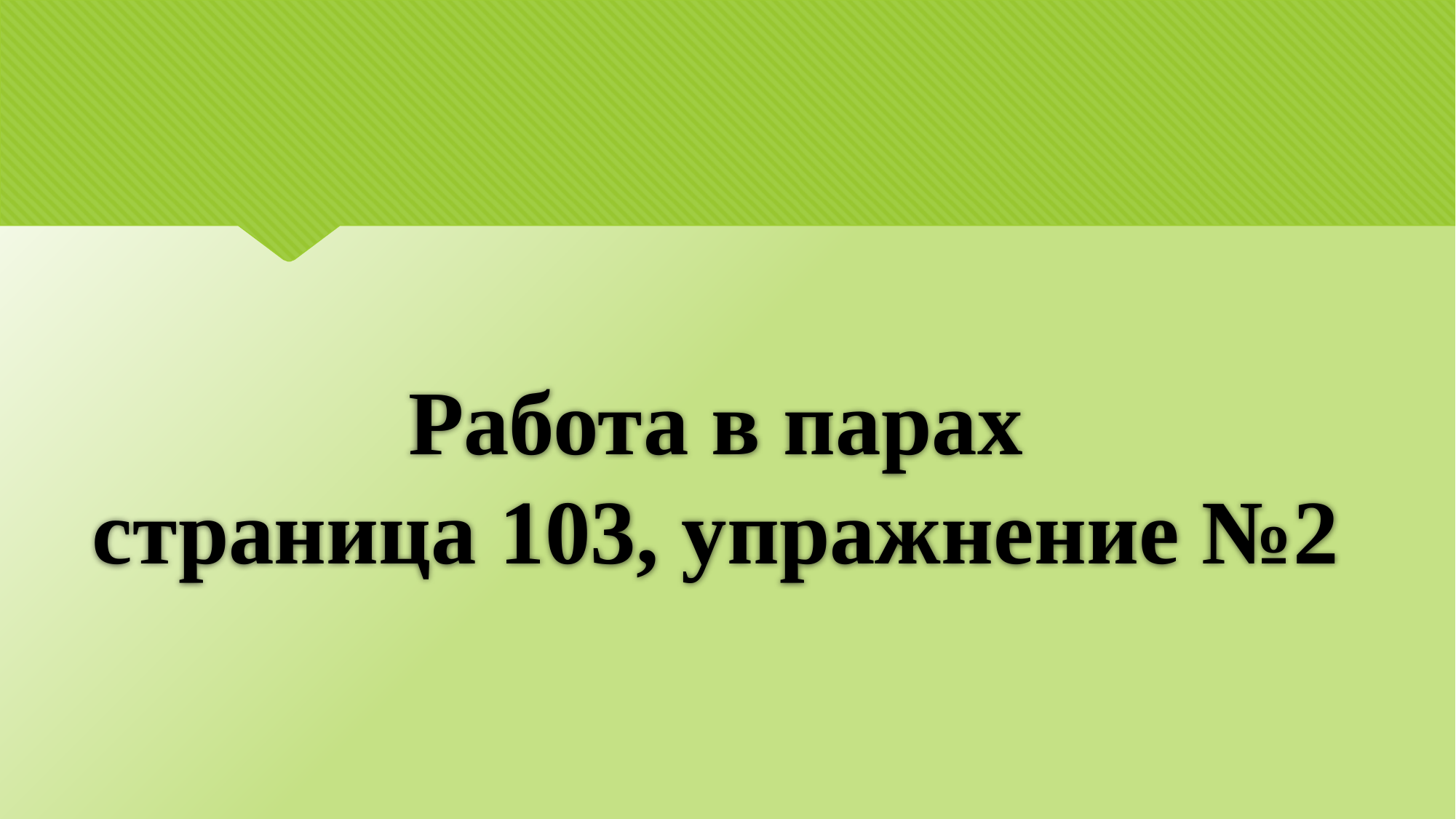

# Работа в парах страница 103, упражнение №2